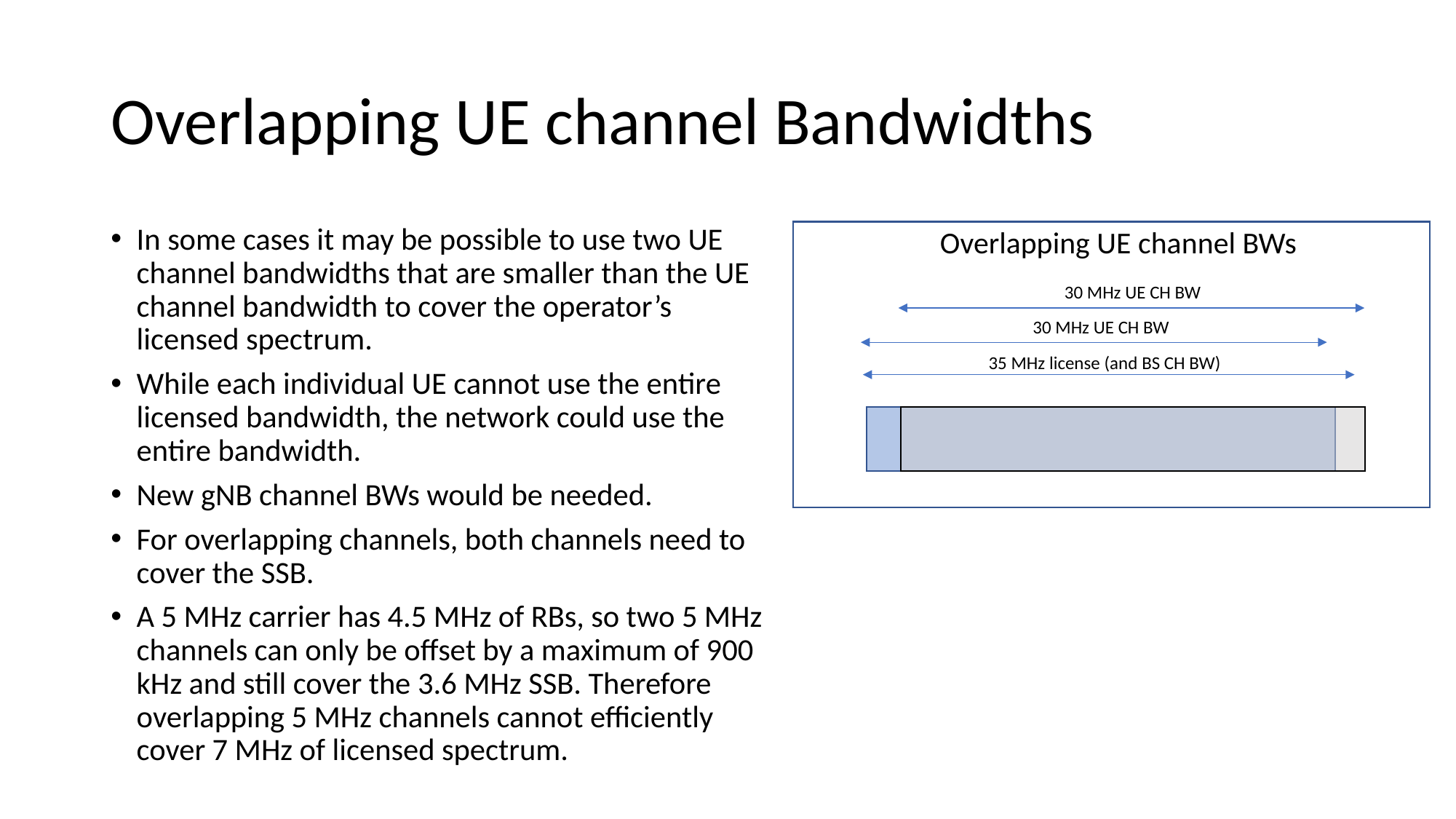

# Overlapping UE channel Bandwidths
In some cases it may be possible to use two UE channel bandwidths that are smaller than the UE channel bandwidth to cover the operator’s licensed spectrum.
While each individual UE cannot use the entire licensed bandwidth, the network could use the entire bandwidth.
New gNB channel BWs would be needed.
For overlapping channels, both channels need to cover the SSB.
A 5 MHz carrier has 4.5 MHz of RBs, so two 5 MHz channels can only be offset by a maximum of 900 kHz and still cover the 3.6 MHz SSB. Therefore overlapping 5 MHz channels cannot efficiently cover 7 MHz of licensed spectrum.
Overlapping UE channel BWs

30 MHz UE CH BW
30 MHz UE CH BW
35 MHz license (and BS CH BW)